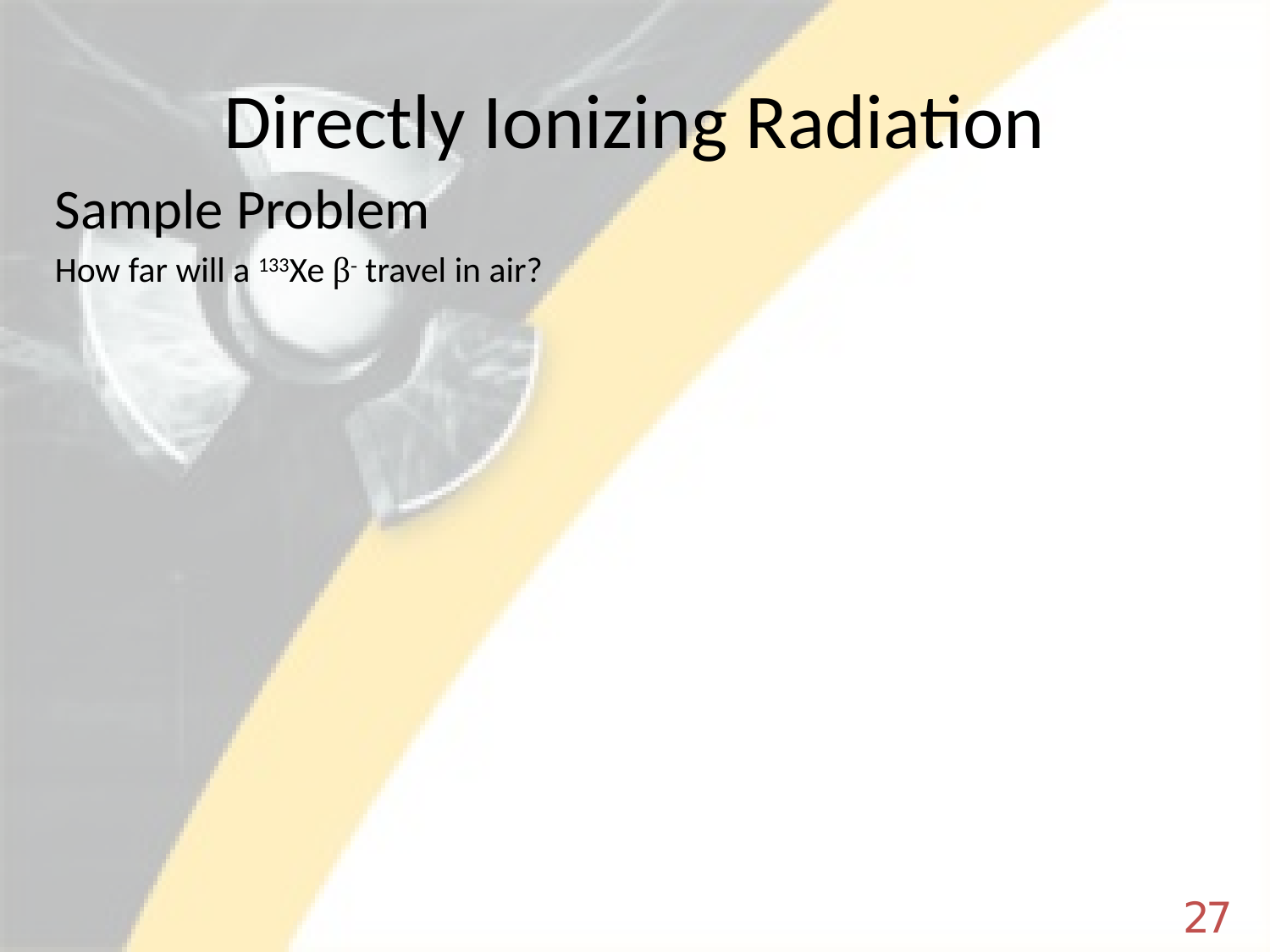

# Directly Ionizing Radiation
Sample Problem
How far will a 133Xe β- travel in air?